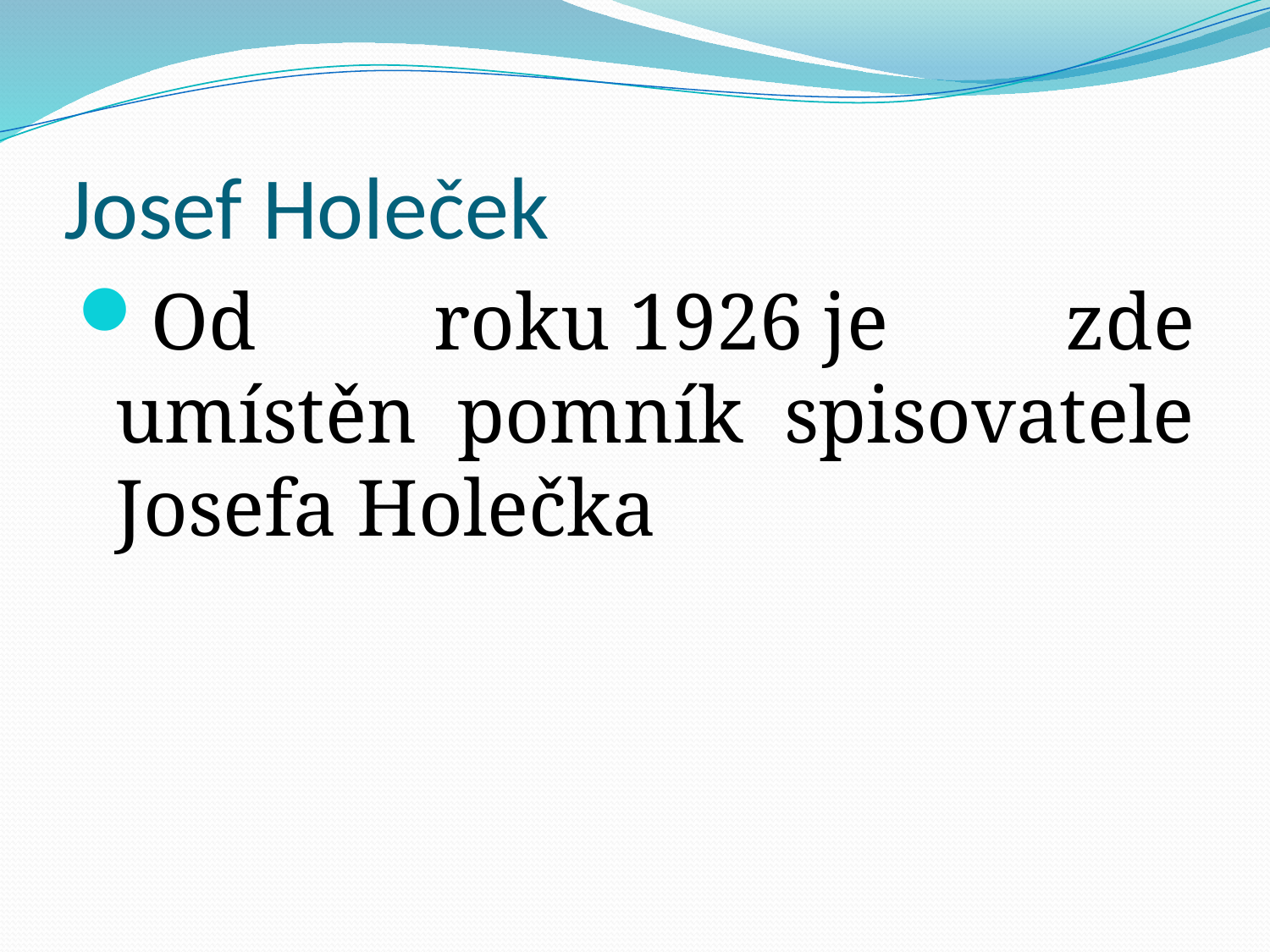

# Josef Holeček
Od roku 1926 je zde umístěn pomník spisovatele Josefa Holečka